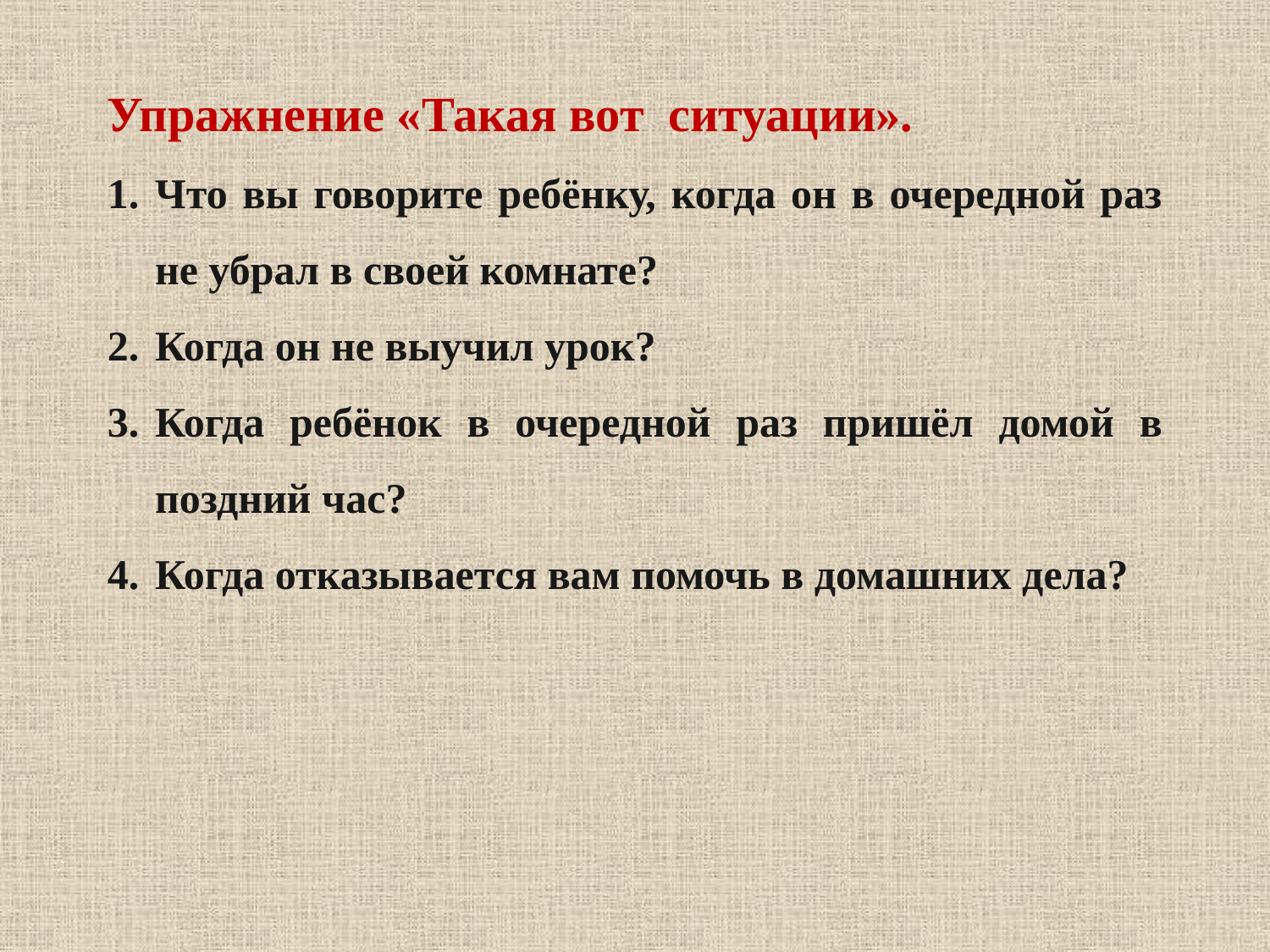

Упражнение «Такая вот  ситуации».
Что вы говорите ребёнку, когда он в очередной раз не убрал в своей комнате?
Когда он не выучил урок?
Когда ребёнок в очередной раз пришёл домой в поздний час?
Когда отказывается вам помочь в домашних дела?